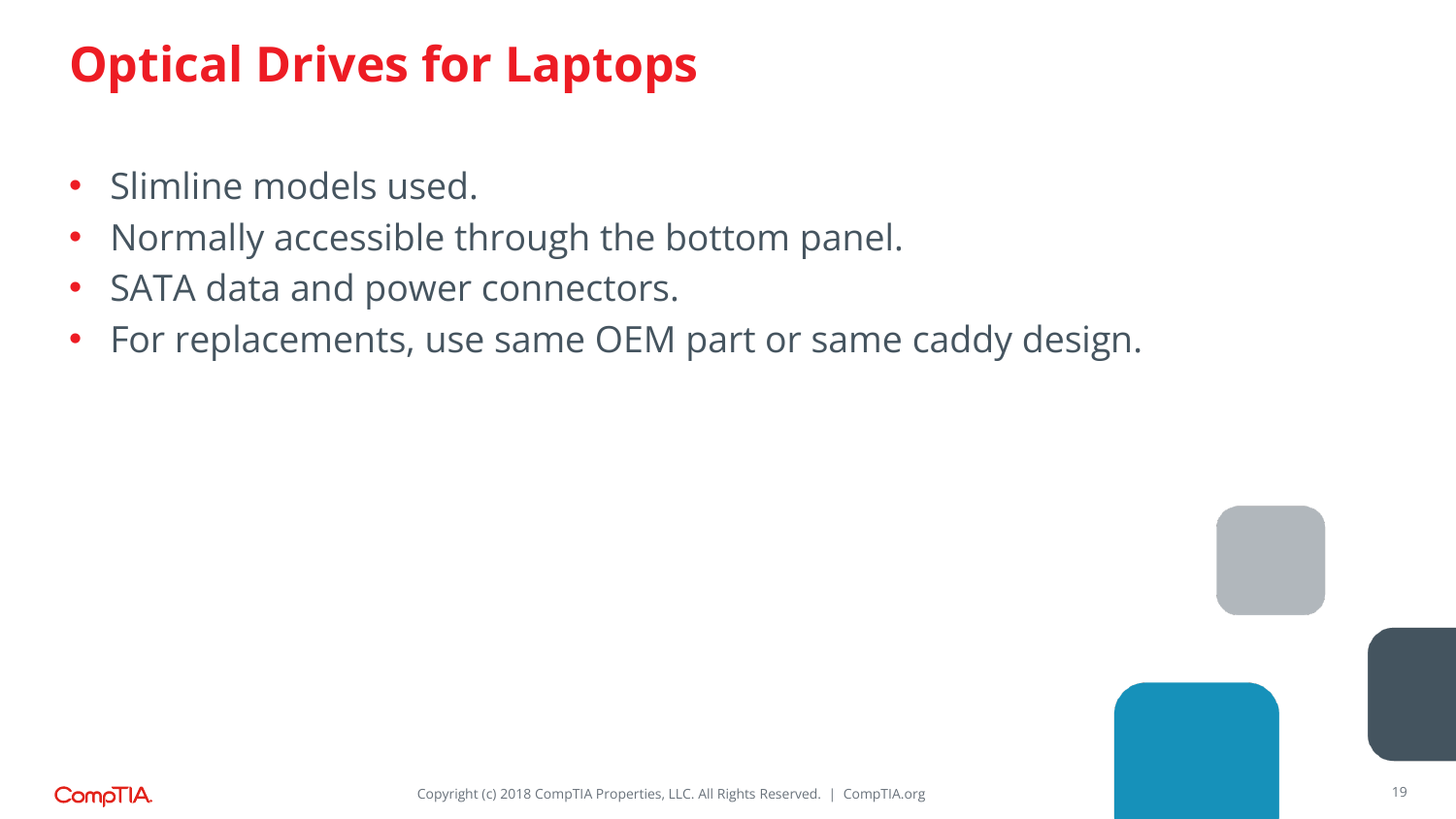

# Optical Drives for Laptops
Slimline models used.
Normally accessible through the bottom panel.
SATA data and power connectors.
For replacements, use same OEM part or same caddy design.
19